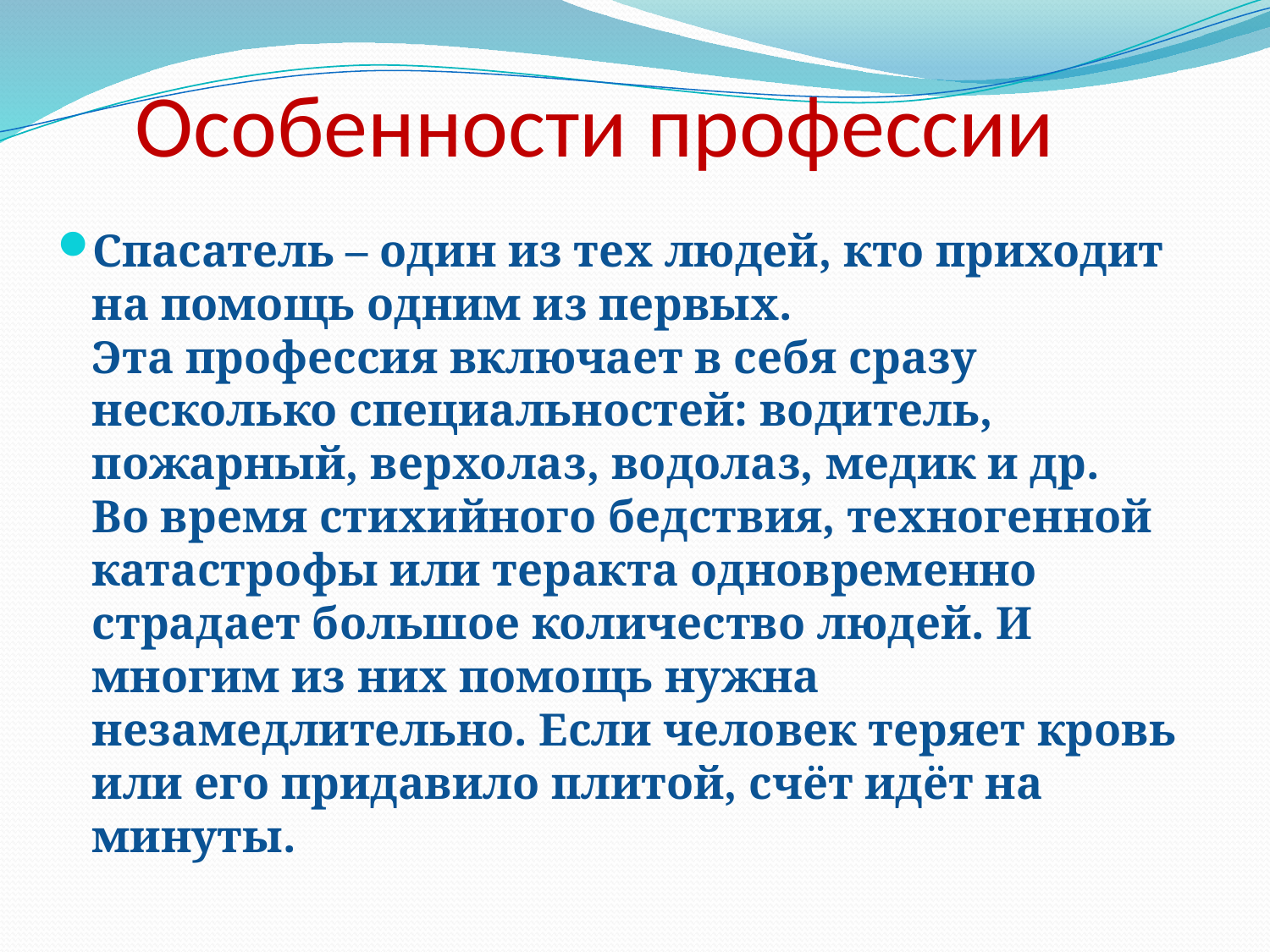

# Особенности профессии
Спасатель – один из тех людей, кто приходит на помощь одним из первых.
Эта профессия включает в себя сразу несколько специальностей: водитель, пожарный, верхолаз, водолаз, медик и др.
Во время стихийного бедствия, техногенной катастрофы или теракта одновременно страдает большое количество людей. И многим из них помощь нужна незамедлительно. Если человек теряет кровь или его придавило плитой, счёт идёт на минуты.